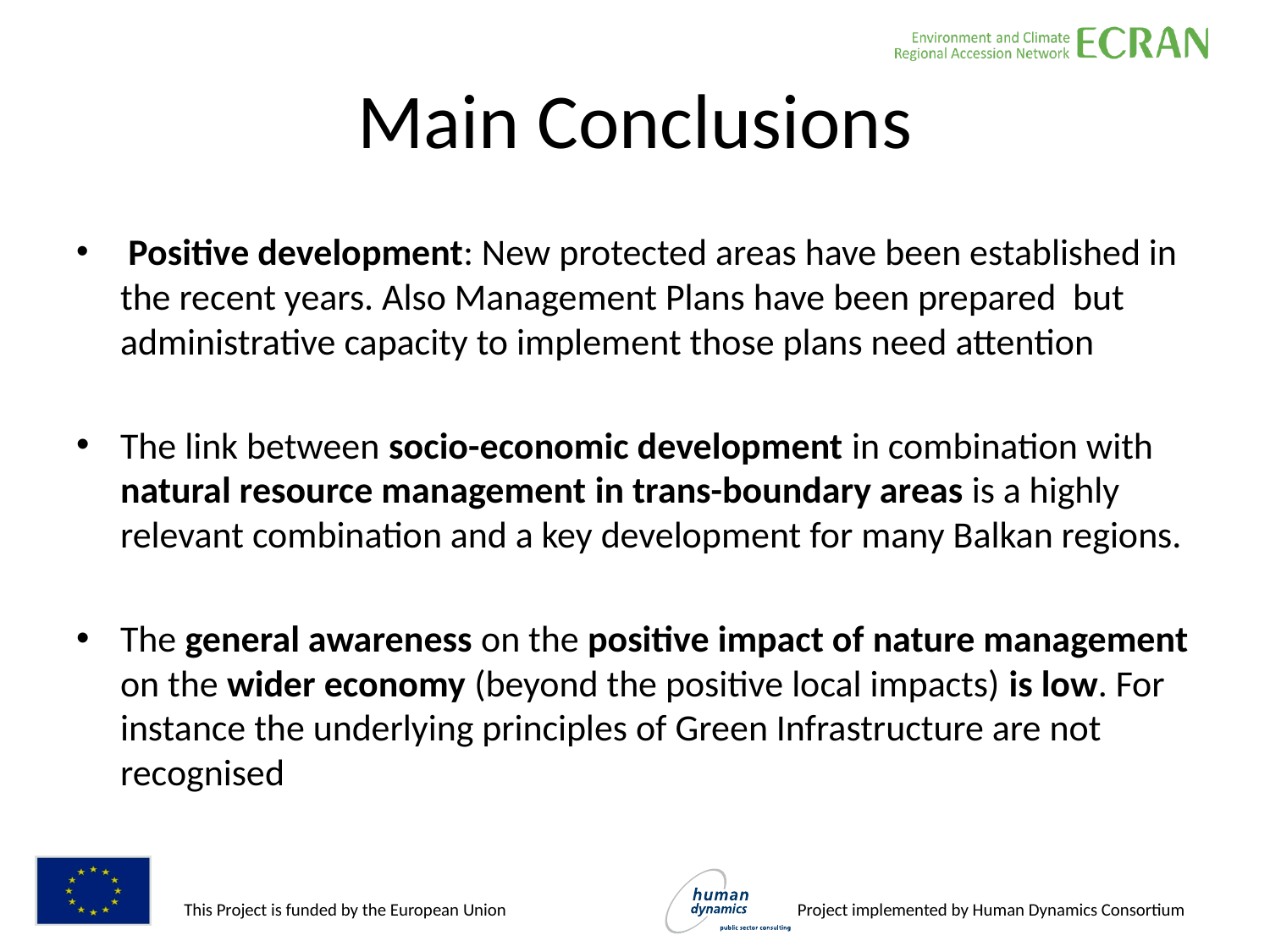

# Main Conclusions
 Positive development: New protected areas have been established in the recent years. Also Management Plans have been prepared  but  administrative capacity to implement those plans need attention

The link between socio-economic development in combination with natural resource management in trans-boundary areas is a highly relevant combination and a key development for many Balkan regions.

The general awareness on the positive impact of nature management on the wider economy (beyond the positive local impacts) is low. For instance the underlying principles of Green Infrastructure are not recognised